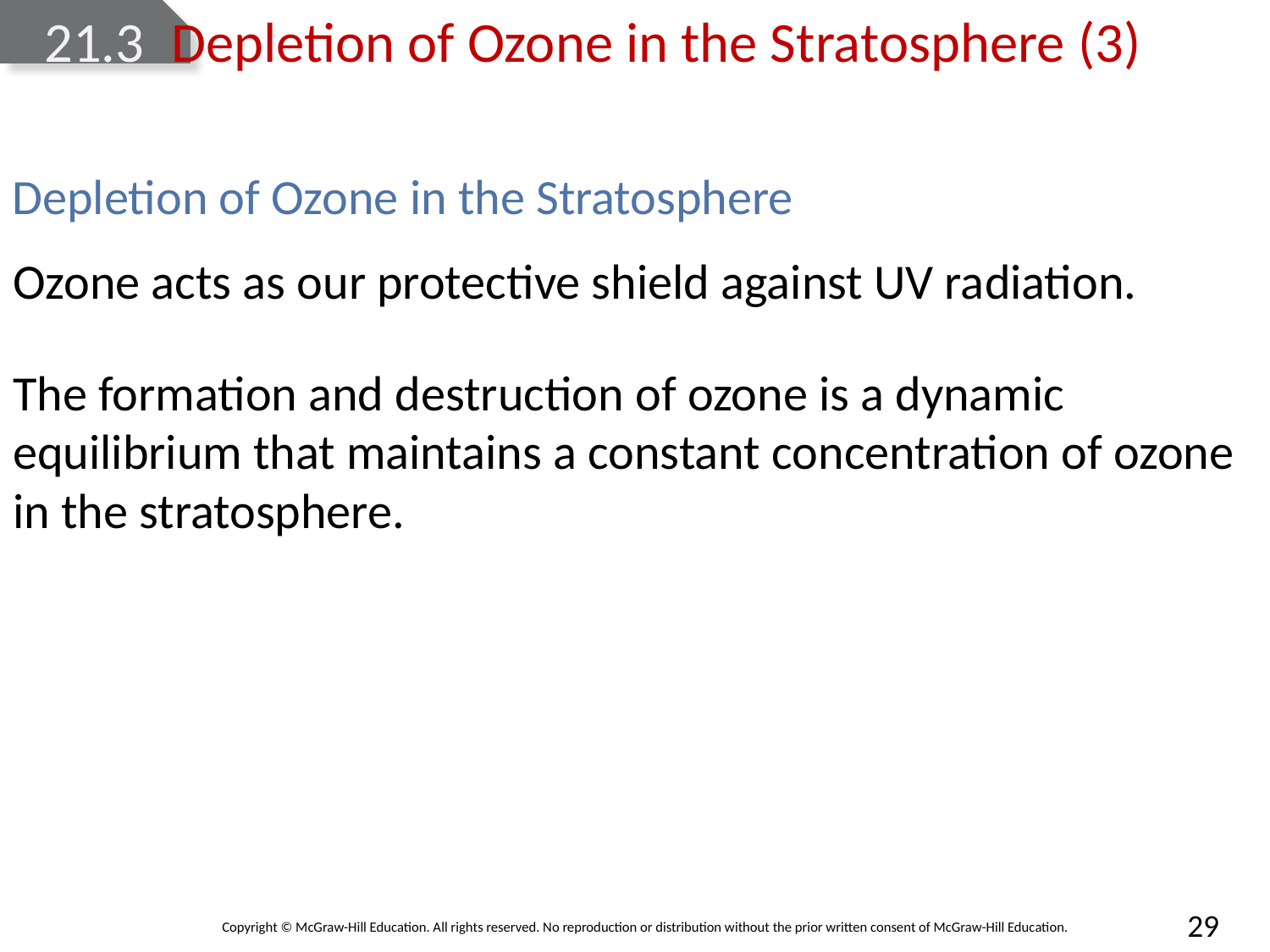

# 21.3	Depletion of Ozone in the Stratosphere (3)
Depletion of Ozone in the Stratosphere
Ozone acts as our protective shield against UV radiation.
The formation and destruction of ozone is a dynamic equilibrium that maintains a constant concentration of ozone in the stratosphere.